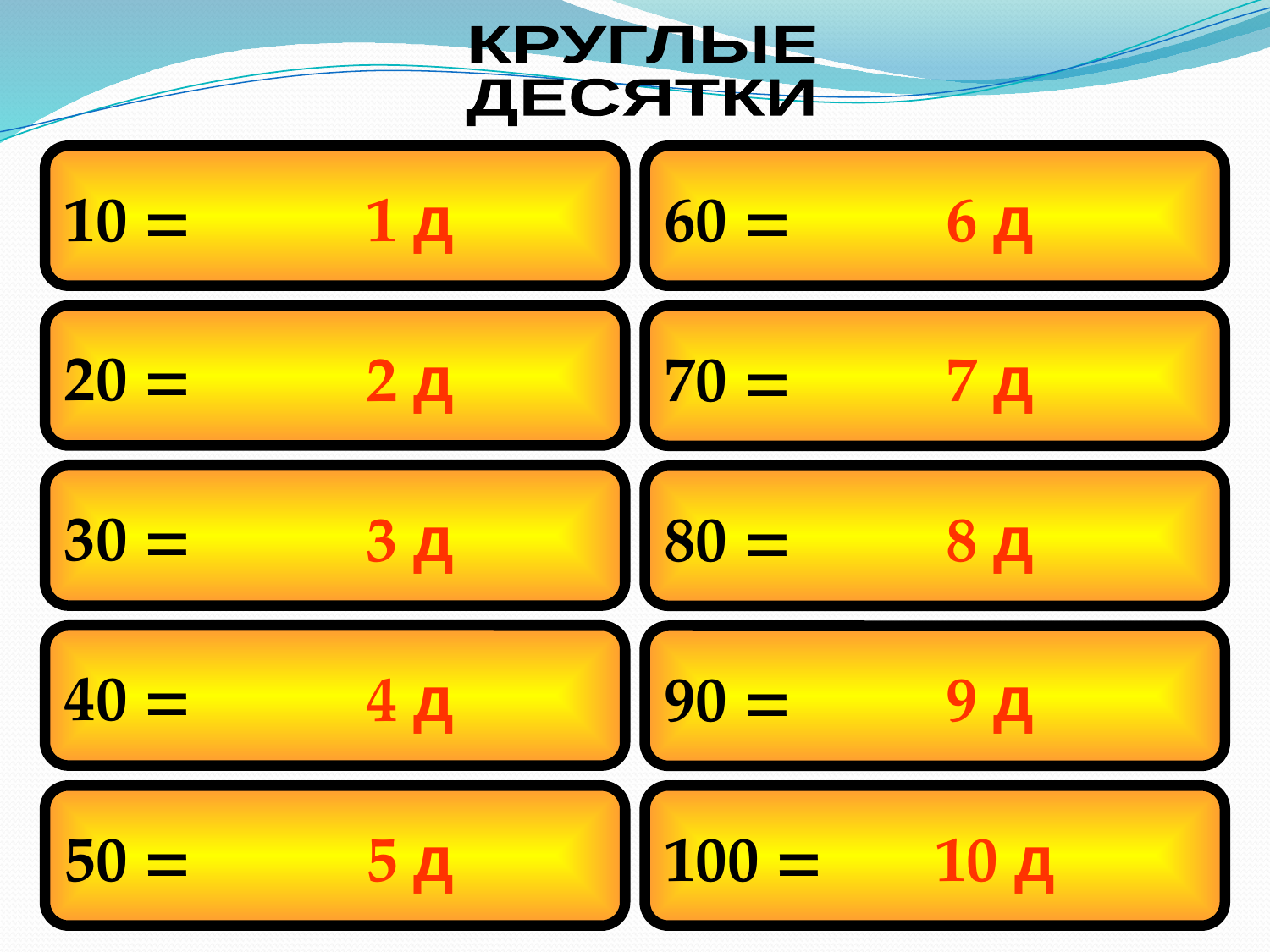

КРУГЛЫЕ
ДЕСЯТКИ
10 =
1 д
60 =
6 д
20 =
2 д
70 =
7 д
30 =
3 д
80 =
8 д
40 =
4 д
90 =
9 д
50 =
5 д
100 =
10 д